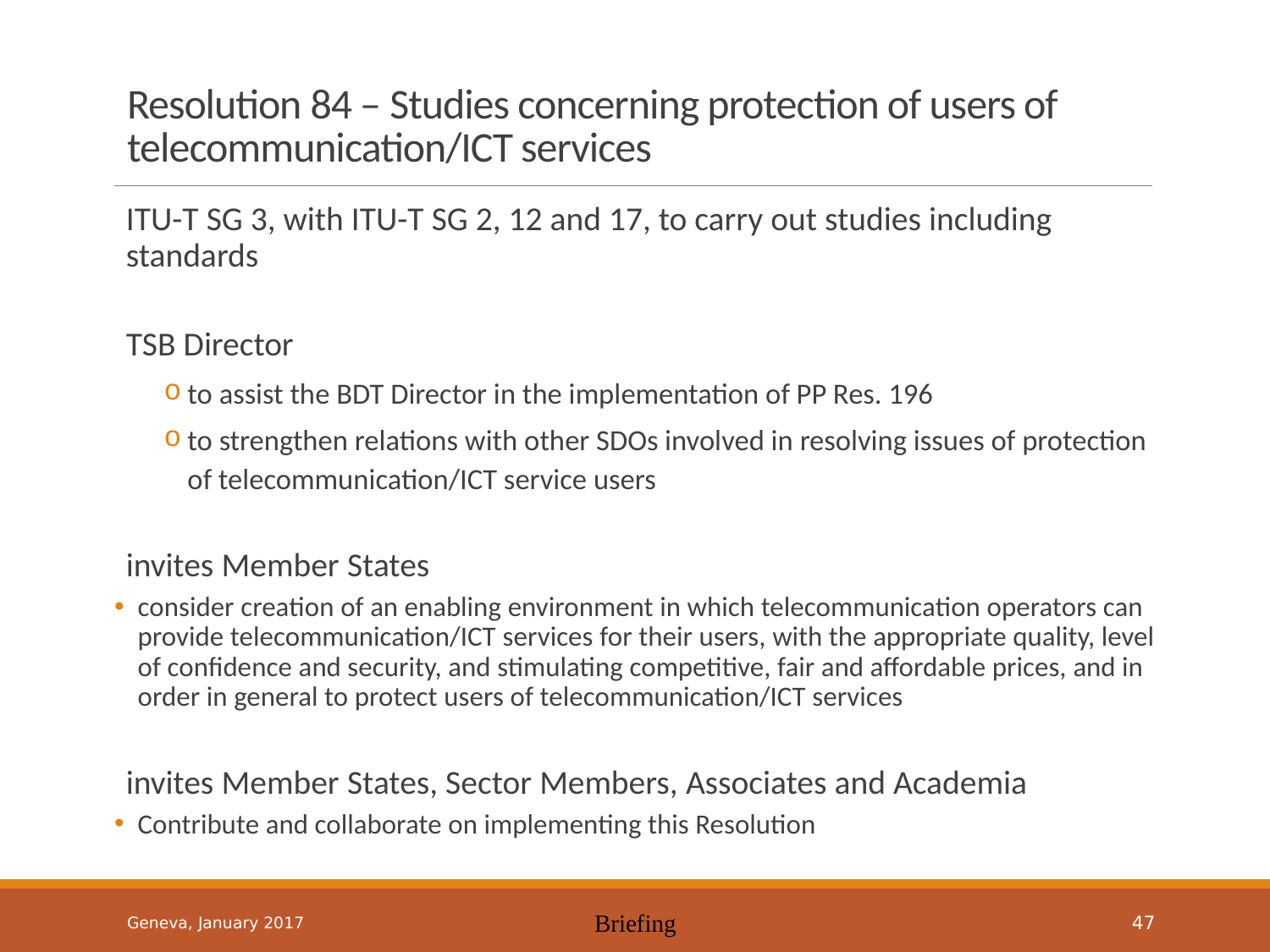

# Resolution 84 – Studies concerning protection of users of telecommunication/ICT services
ITU-T SG 3, with ITU-T SG 2, 12 and 17, to carry out studies including standards

TSB Director
to assist the BDT Director in the implementation of PP Res. 196
to strengthen relations with other SDOs involved in resolving issues of protection of telecommunication/ICT service users

invites Member States
consider creation of an enabling environment in which telecommunication operators can provide telecommunication/ICT services for their users, with the appropriate quality, level of confidence and security, and stimulating competitive, fair and affordable prices, and in order in general to protect users of telecommunication/ICT services

invites Member States, Sector Members, Associates and Academia
Contribute and collaborate on implementing this Resolution
Geneva, January 2017
Briefing
47